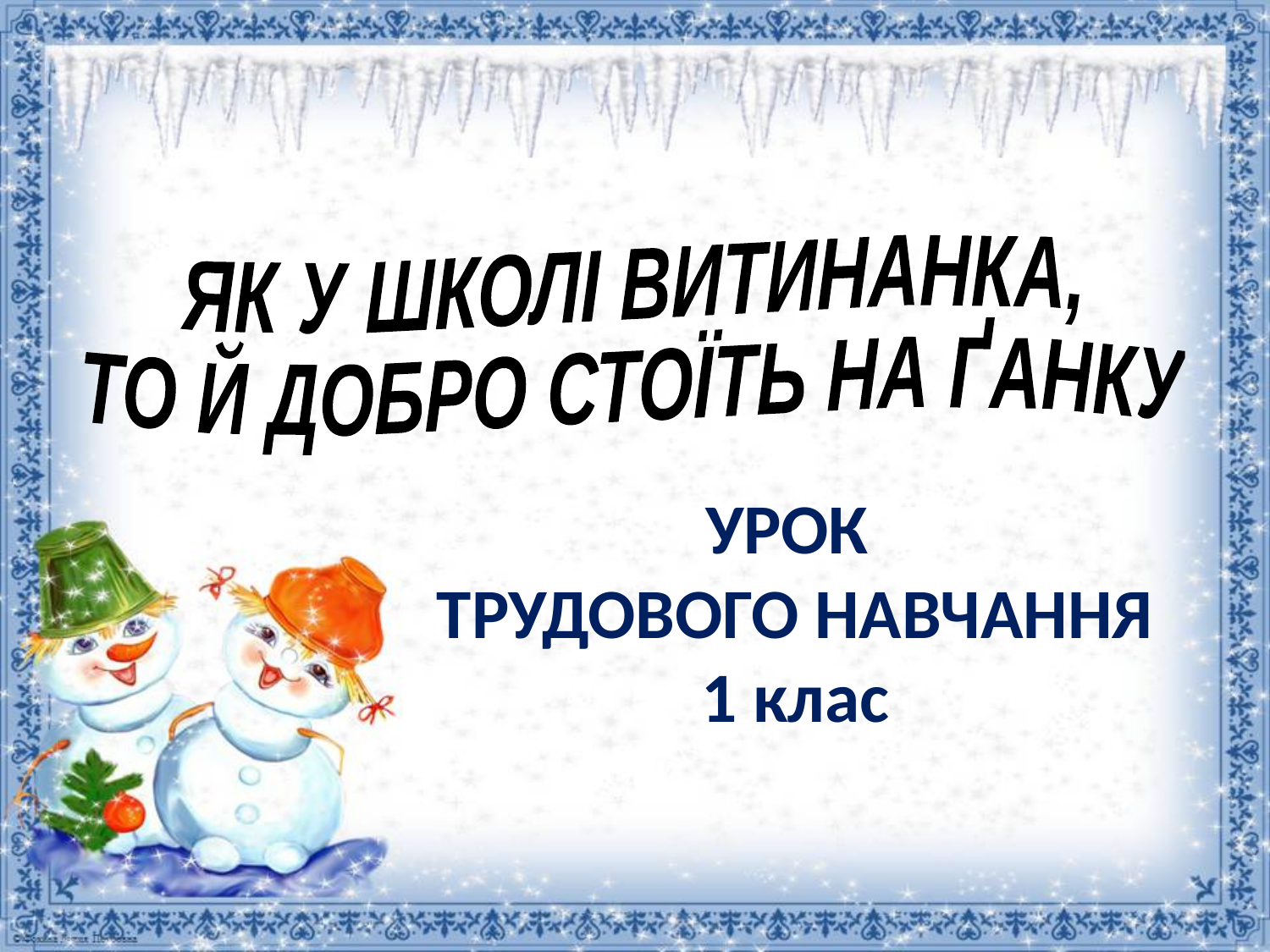

ЯК У ШКОЛІ ВИТИНАНКА,
ТО Й ДОБРО СТОЇТЬ НА ҐАНКУ
УРОК
ТРУДОВОГО НАВЧАННЯ
1 клас